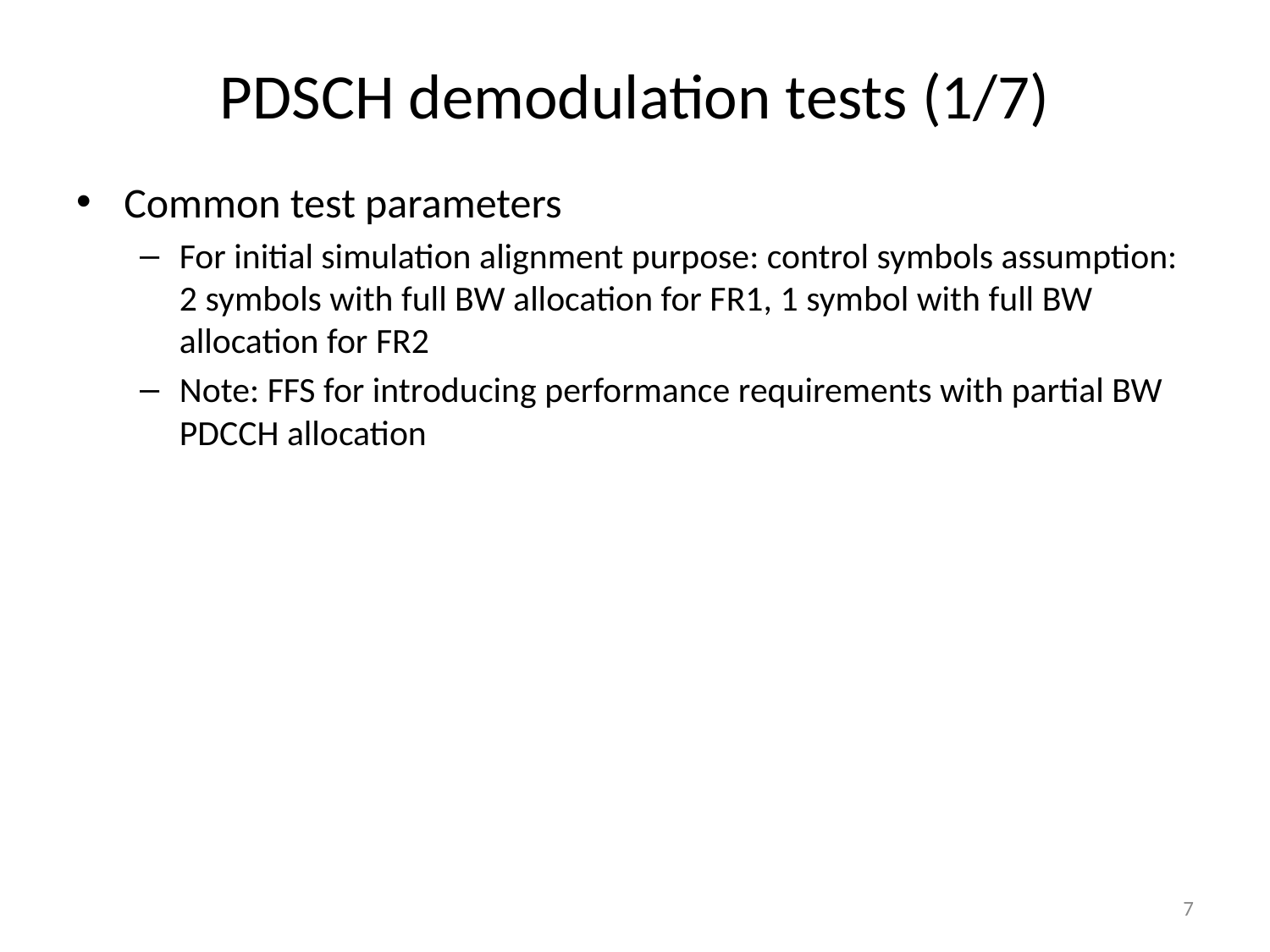

# PDSCH demodulation tests (1/7)
Common test parameters
For initial simulation alignment purpose: control symbols assumption: 2 symbols with full BW allocation for FR1, 1 symbol with full BW allocation for FR2
Note: FFS for introducing performance requirements with partial BW PDCCH allocation

7